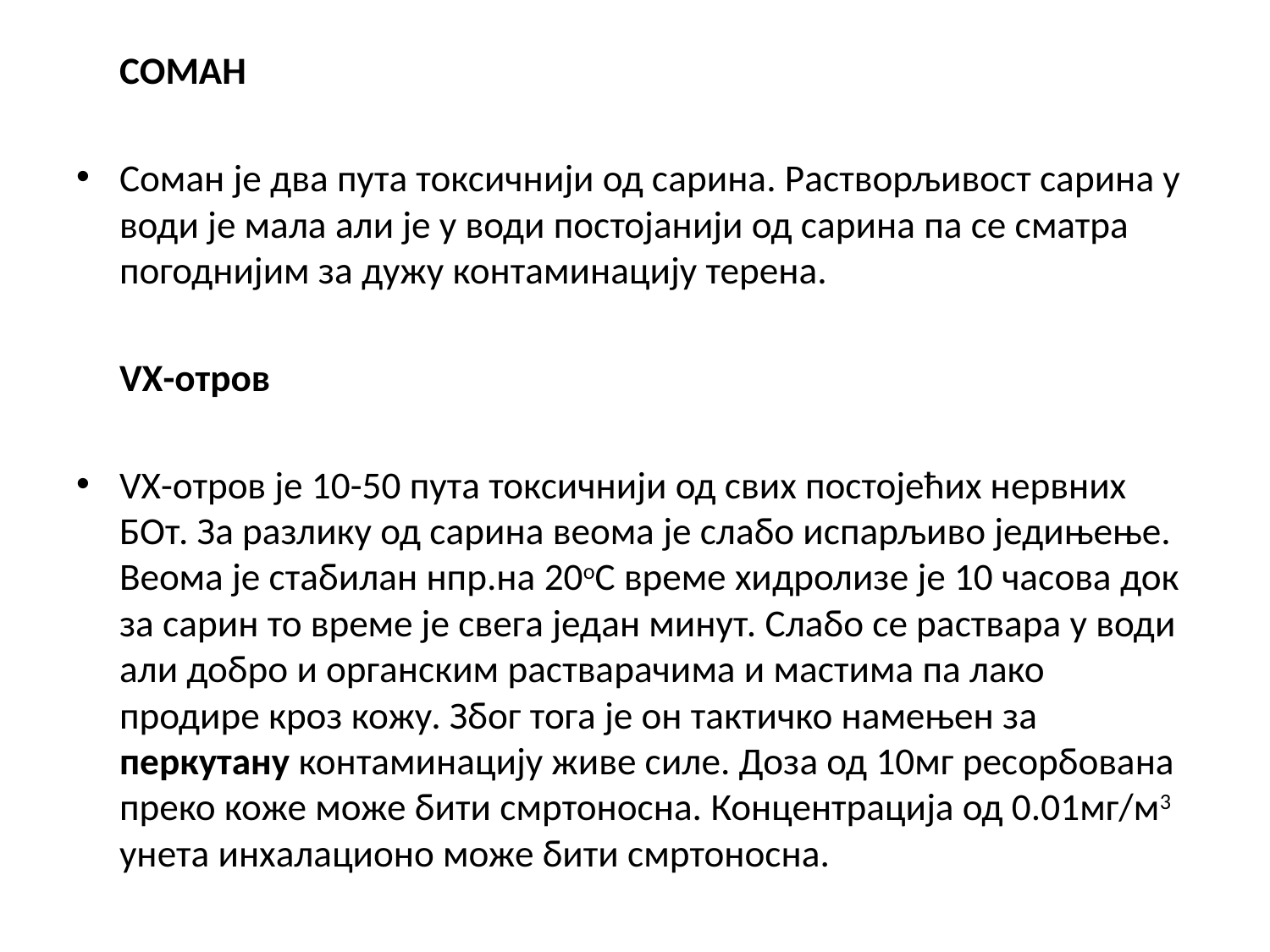

СОМАН

Соман је два пута токсичнији од сарина. Растворљивост сарина у води је мала али је у води постојанији од сарина па се сматра погоднијим за дужу контаминацију терена.

	VX-отров

VX-отров је 10-50 пута токсичнији од свих постојећих нервних БОт. За разлику од сарина веома је слабо испарљиво једињење. Веома је стабилан нпр.на 20oC време хидролизе је 10 часова док за сарин то време је свега један минут. Слабо се раствара у води али добро и органским растварачима и мастима па лако продире кроз кожу. Због тога је он тактичко намењен за перкутану контаминацију живе силе. Доза од 10мг ресорбована преко коже може бити смртоносна. Концентрација од 0.01мг/м3 унета инхалационо може бити смртоносна.